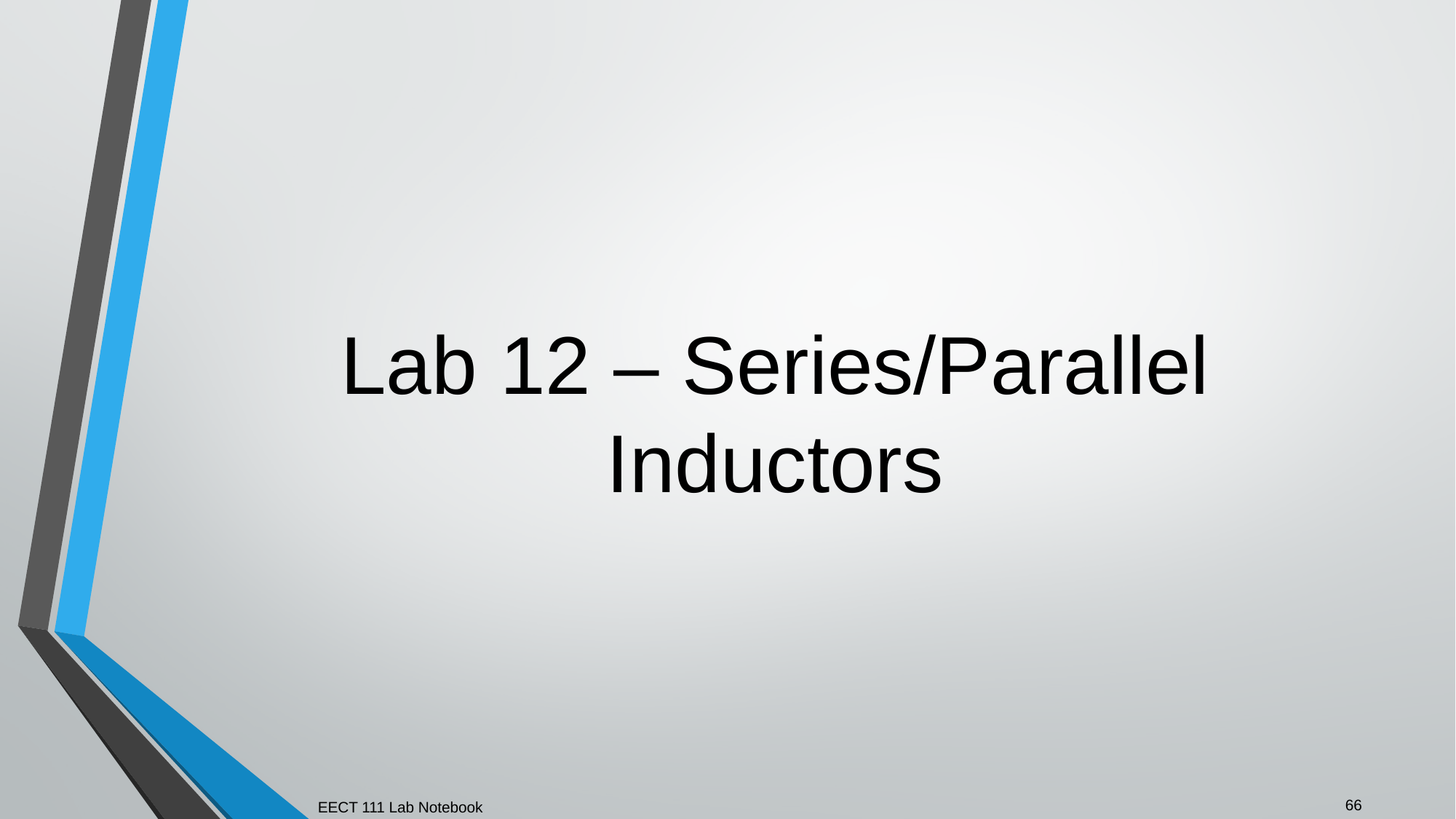

# Lab 12 – Series/Parallel Inductors
66
EECT 111 Lab Notebook